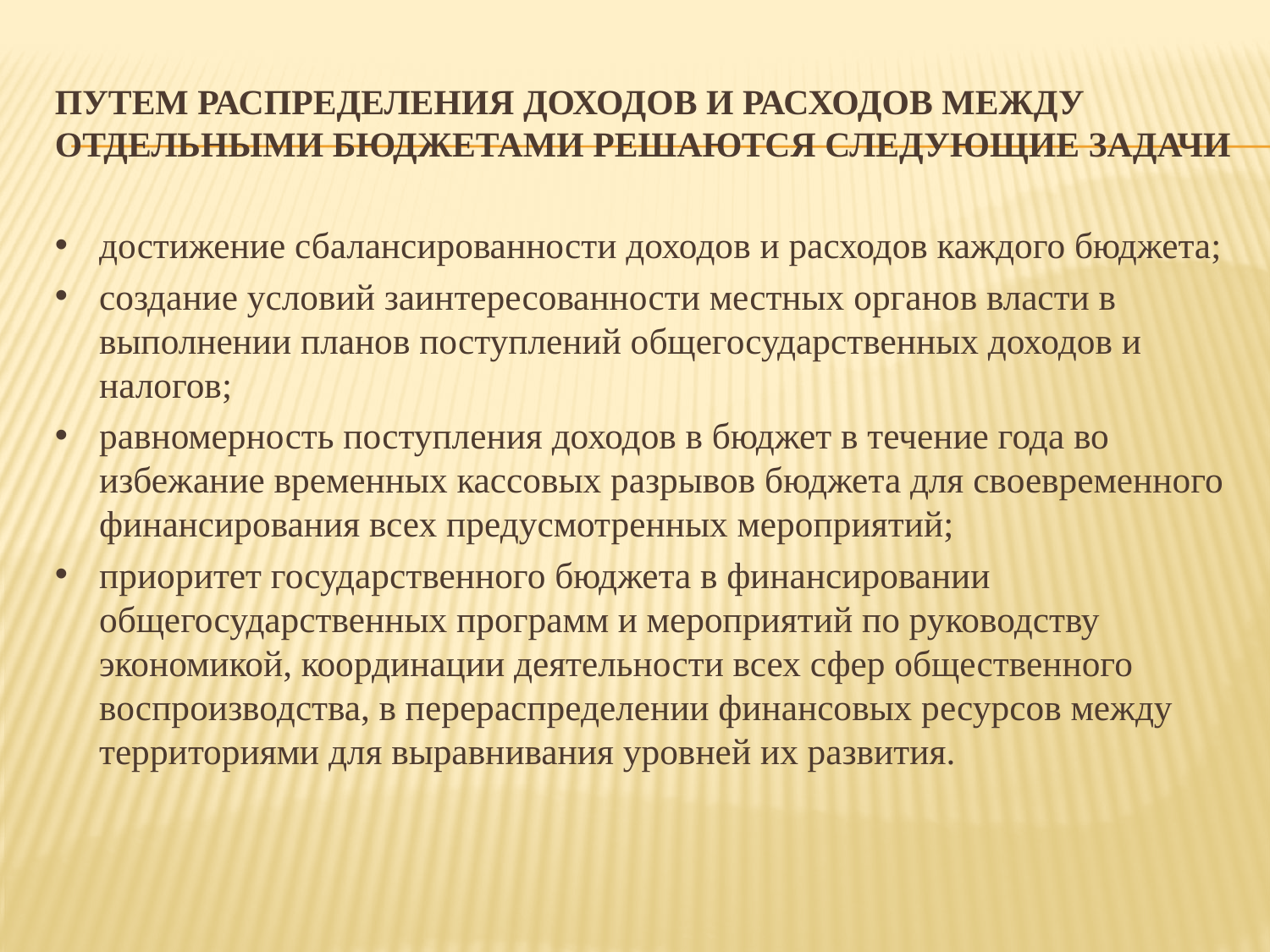

# Путем распределения доходов и расходов между отдельными бюджетами решаются следующие задачи
достижение сбалансированности доходов и расходов каждого бюджета;
создание условий заинтересованности местных органов власти в выполнении планов поступлений общегосударственных доходов и налогов;
равномерность поступления доходов в бюджет в течение года во избежание временных кассовых разрывов бюджета для своевременного финансирования всех предусмотренных мероприятий;
приоритет государственного бюджета в финансировании общегосударственных программ и мероприятий по руководству экономикой, координации деятельности всех сфер общественного воспроизводства, в перераспределении финансовых ресурсов между территориями для выравнивания уровней их развития.